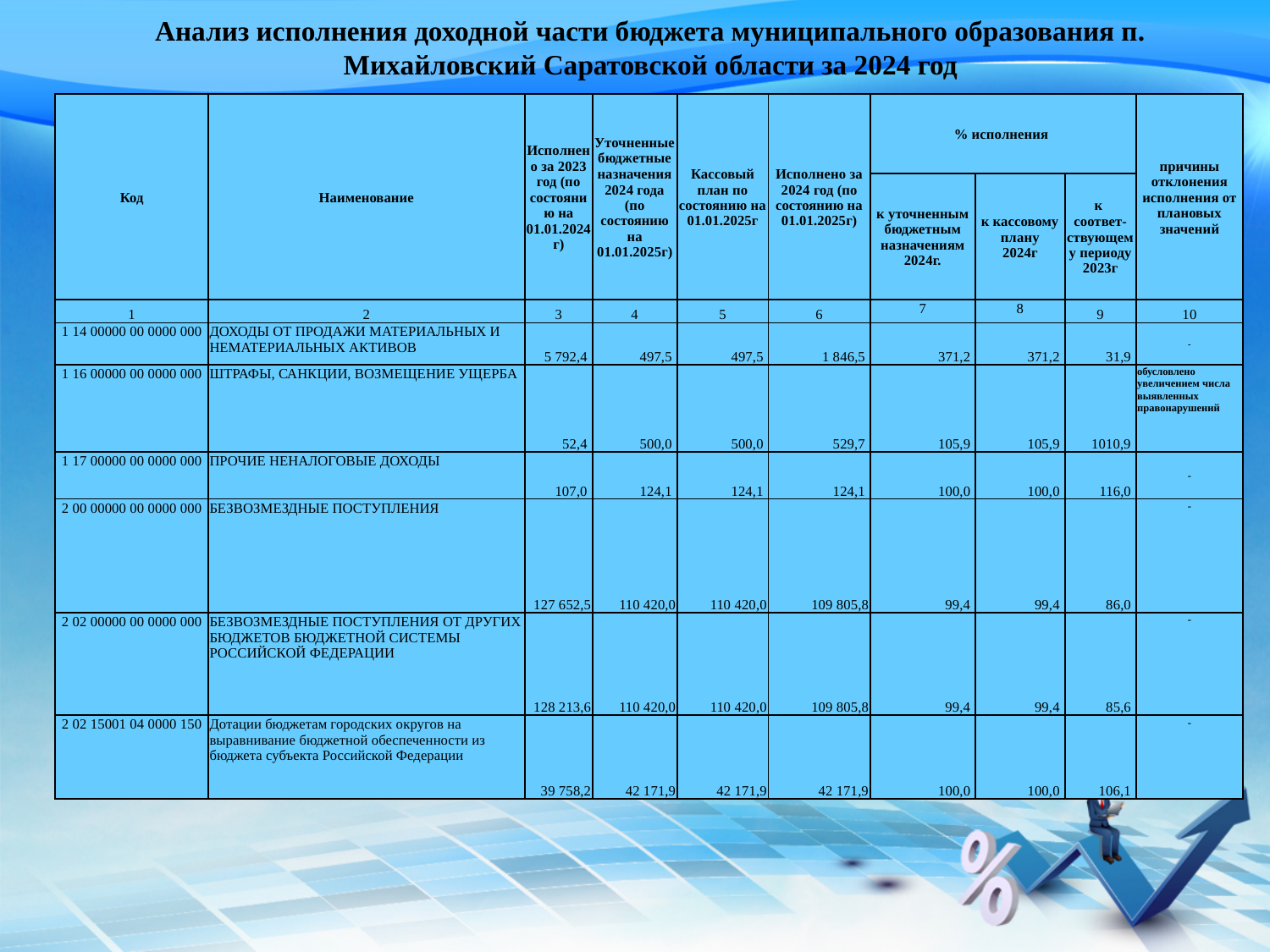

# Анализ исполнения доходной части бюджета муниципального образования п. Михайловский Саратовской области за 2024 год
| Код | Наименование | Исполнено за 2023 год (по состоянию на 01.01.2024г) | Уточненные бюджетные назначения 2024 года (по состоянию на 01.01.2025г) | Кассовый план по состоянию на 01.01.2025г | Исполнено за 2024 год (по состоянию на 01.01.2025г) | % исполнения |  |  | причины отклонения исполнения от плановых значений |
| --- | --- | --- | --- | --- | --- | --- | --- | --- | --- |
|  |  |  |  |  |  | к уточненным бюджетным назначениям 2024г. | к кассовому плану 2024г | к соответ-ствующему периоду 2023г |  |
| 1 | 2 | 3 | 4 | 5 | 6 | 7 | 8 | 9 | 10 |
| 1 14 00000 00 0000 000 | ДОХОДЫ ОТ ПРОДАЖИ МАТЕРИАЛЬНЫХ И НЕМАТЕРИАЛЬНЫХ АКТИВОВ | 5 792,4 | 497,5 | 497,5 | 1 846,5 | 371,2 | 371,2 | 31,9 | - |
| 1 16 00000 00 0000 000 | ШТРАФЫ, САНКЦИИ, ВОЗМЕЩЕНИЕ УЩЕРБА | 52,4 | 500,0 | 500,0 | 529,7 | 105,9 | 105,9 | 1010,9 | обусловлено увеличением числа выявленных правонарушений |
| 1 17 00000 00 0000 000 | ПРОЧИЕ НЕНАЛОГОВЫЕ ДОХОДЫ | 107,0 | 124,1 | 124,1 | 124,1 | 100,0 | 100,0 | 116,0 | - |
| 2 00 00000 00 0000 000 | БЕЗВОЗМЕЗДНЫЕ ПОСТУПЛЕНИЯ | 127 652,5 | 110 420,0 | 110 420,0 | 109 805,8 | 99,4 | 99,4 | 86,0 | - |
| 2 02 00000 00 0000 000 | БЕЗВОЗМЕЗДНЫЕ ПОСТУПЛЕНИЯ ОТ ДРУГИХ БЮДЖЕТОВ БЮДЖЕТНОЙ СИСТЕМЫ РОССИЙСКОЙ ФЕДЕРАЦИИ | 128 213,6 | 110 420,0 | 110 420,0 | 109 805,8 | 99,4 | 99,4 | 85,6 | - |
| 2 02 15001 04 0000 150 | Дотации бюджетам городских округов на выравнивание бюджетной обеспеченности из бюджета субъекта Российской Федерации | 39 758,2 | 42 171,9 | 42 171,9 | 42 171,9 | 100,0 | 100,0 | 106,1 | - |